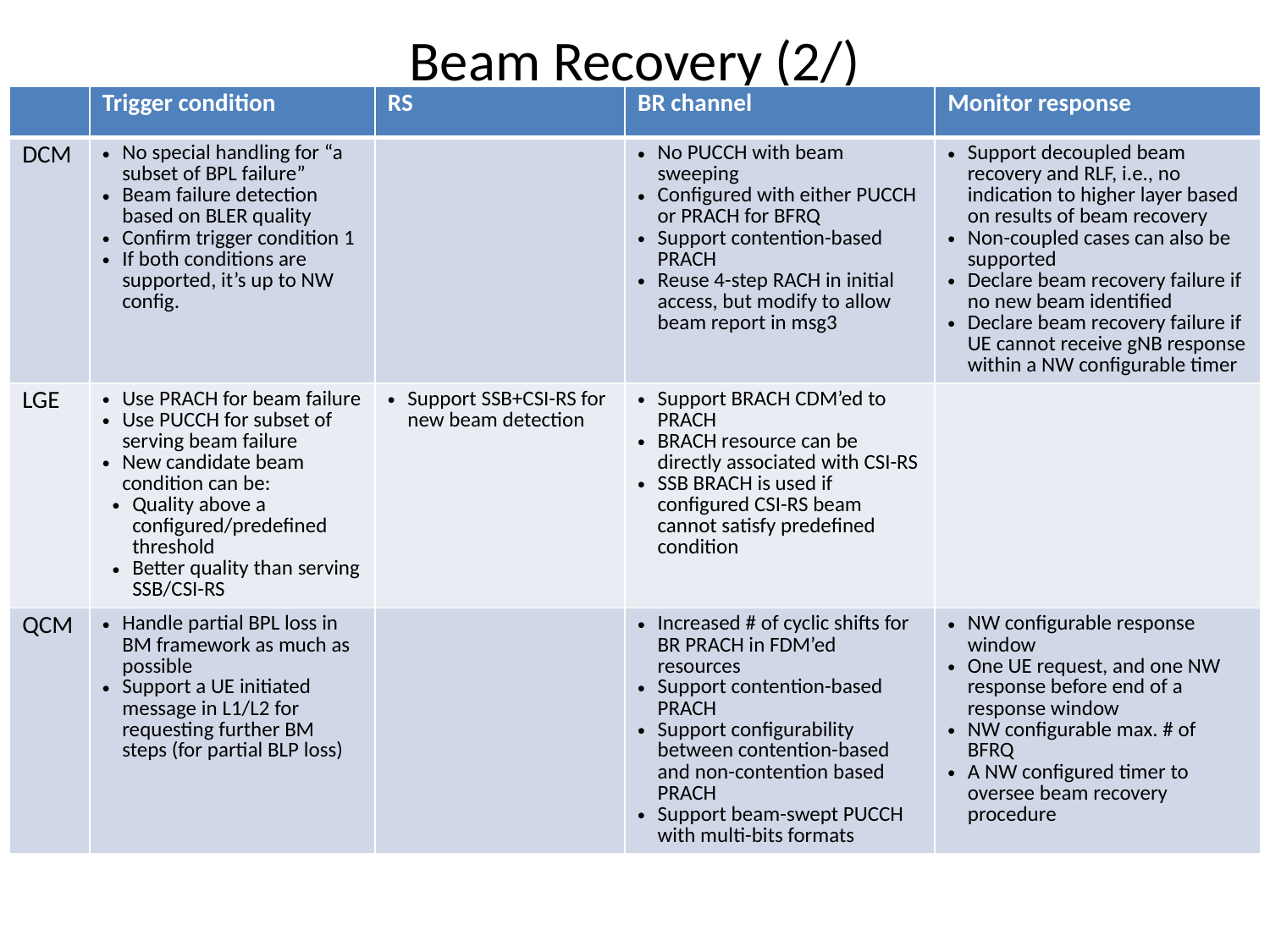

# Beam Recovery (2/)
|  | Trigger condition | RS | BR channel | Monitor response |
| --- | --- | --- | --- | --- |
| DCM | No special handling for “a subset of BPL failure” Beam failure detection based on BLER quality Confirm trigger condition 1 If both conditions are supported, it’s up to NW config. |  | No PUCCH with beam sweeping Configured with either PUCCH or PRACH for BFRQ Support contention-based PRACH Reuse 4-step RACH in initial access, but modify to allow beam report in msg3 | Support decoupled beam recovery and RLF, i.e., no indication to higher layer based on results of beam recovery Non-coupled cases can also be supported Declare beam recovery failure if no new beam identified Declare beam recovery failure if UE cannot receive gNB response within a NW configurable timer |
| LGE | Use PRACH for beam failure Use PUCCH for subset of serving beam failure New candidate beam condition can be: Quality above a configured/predefined threshold Better quality than serving SSB/CSI-RS | Support SSB+CSI-RS for new beam detection | Support BRACH CDM’ed to PRACH BRACH resource can be directly associated with CSI-RS SSB BRACH is used if configured CSI-RS beam cannot satisfy predefined condition |  |
| QCM | Handle partial BPL loss in BM framework as much as possible Support a UE initiated message in L1/L2 for requesting further BM steps (for partial BLP loss) |  | Increased # of cyclic shifts for BR PRACH in FDM’ed resources Support contention-based PRACH Support configurability between contention-based and non-contention based PRACH Support beam-swept PUCCH with multi-bits formats | NW configurable response window One UE request, and one NW response before end of a response window NW configurable max. # of BFRQ A NW configured timer to oversee beam recovery procedure |